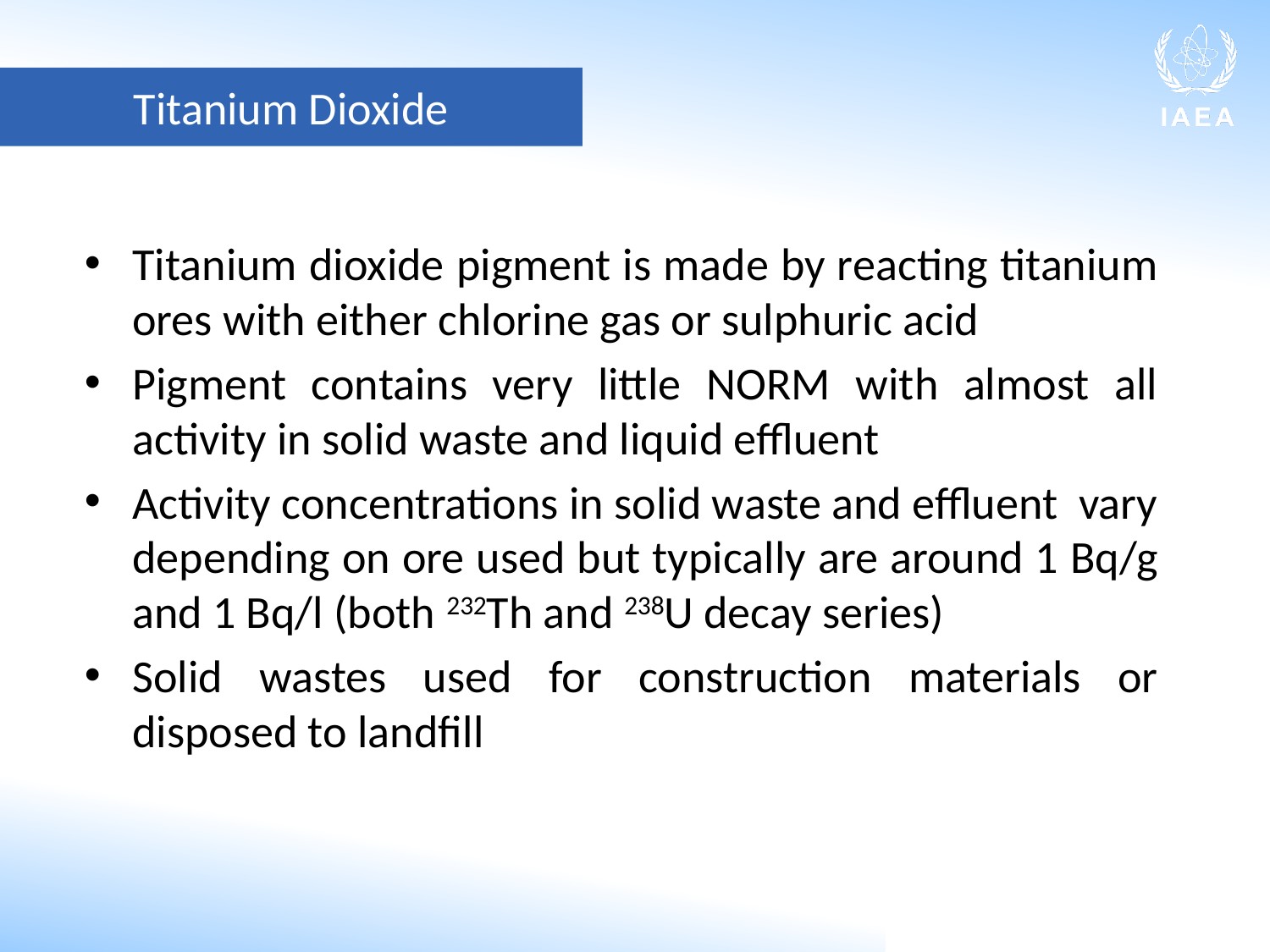

Titanium Dioxide
Titanium dioxide pigment is made by reacting titanium ores with either chlorine gas or sulphuric acid
Pigment contains very little NORM with almost all activity in solid waste and liquid effluent
Activity concentrations in solid waste and effluent  vary depending on ore used but typically are around 1 Bq/g and 1 Bq/l (both 232Th and 238U decay series)
Solid wastes used for construction materials or disposed to landfill